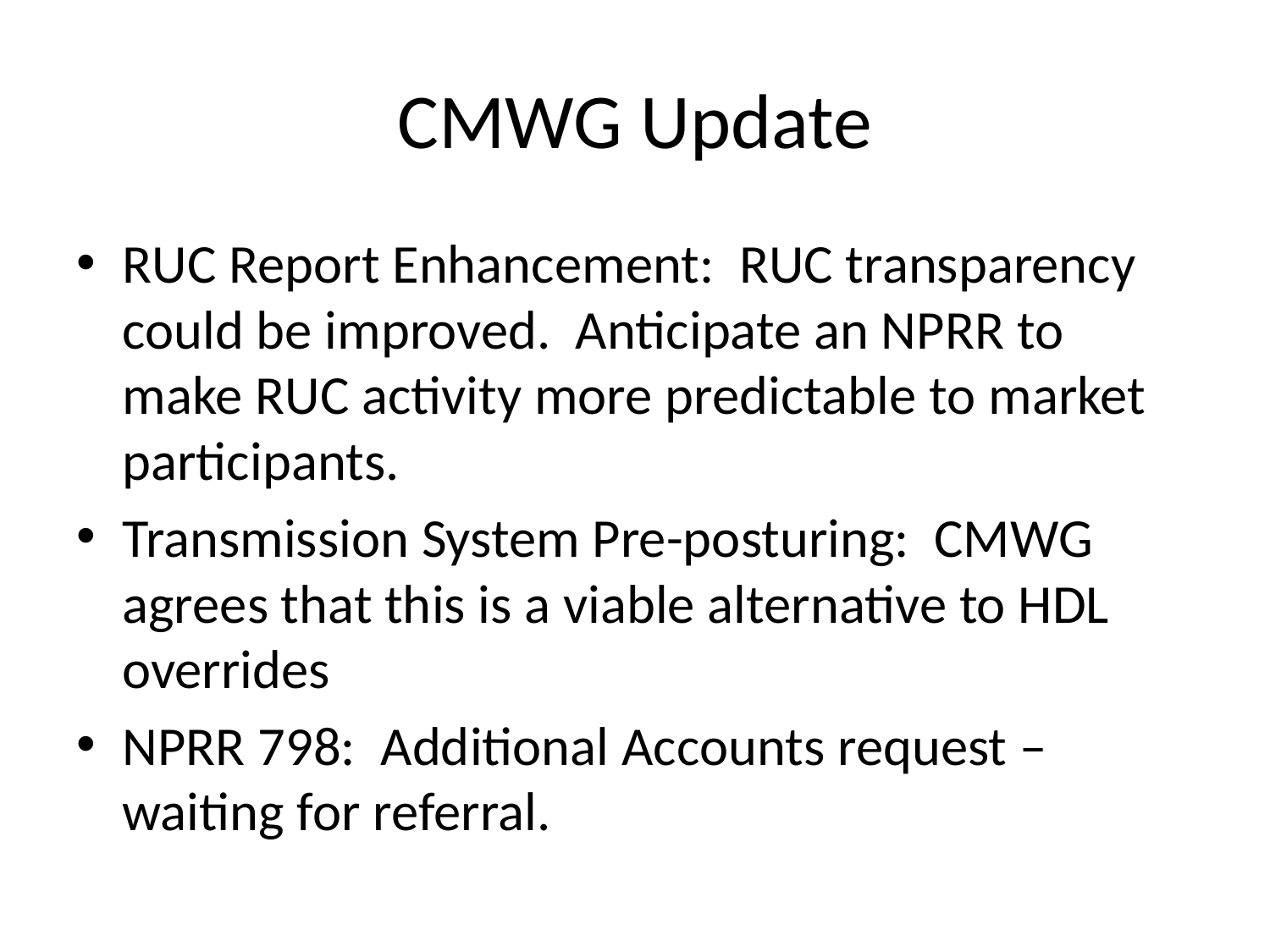

# CMWG Update
RUC Report Enhancement:  RUC transparency could be improved.  Anticipate an NPRR to make RUC activity more predictable to market participants.
Transmission System Pre-posturing:  CMWG agrees that this is a viable alternative to HDL overrides
NPRR 798:  Additional Accounts request – waiting for referral.